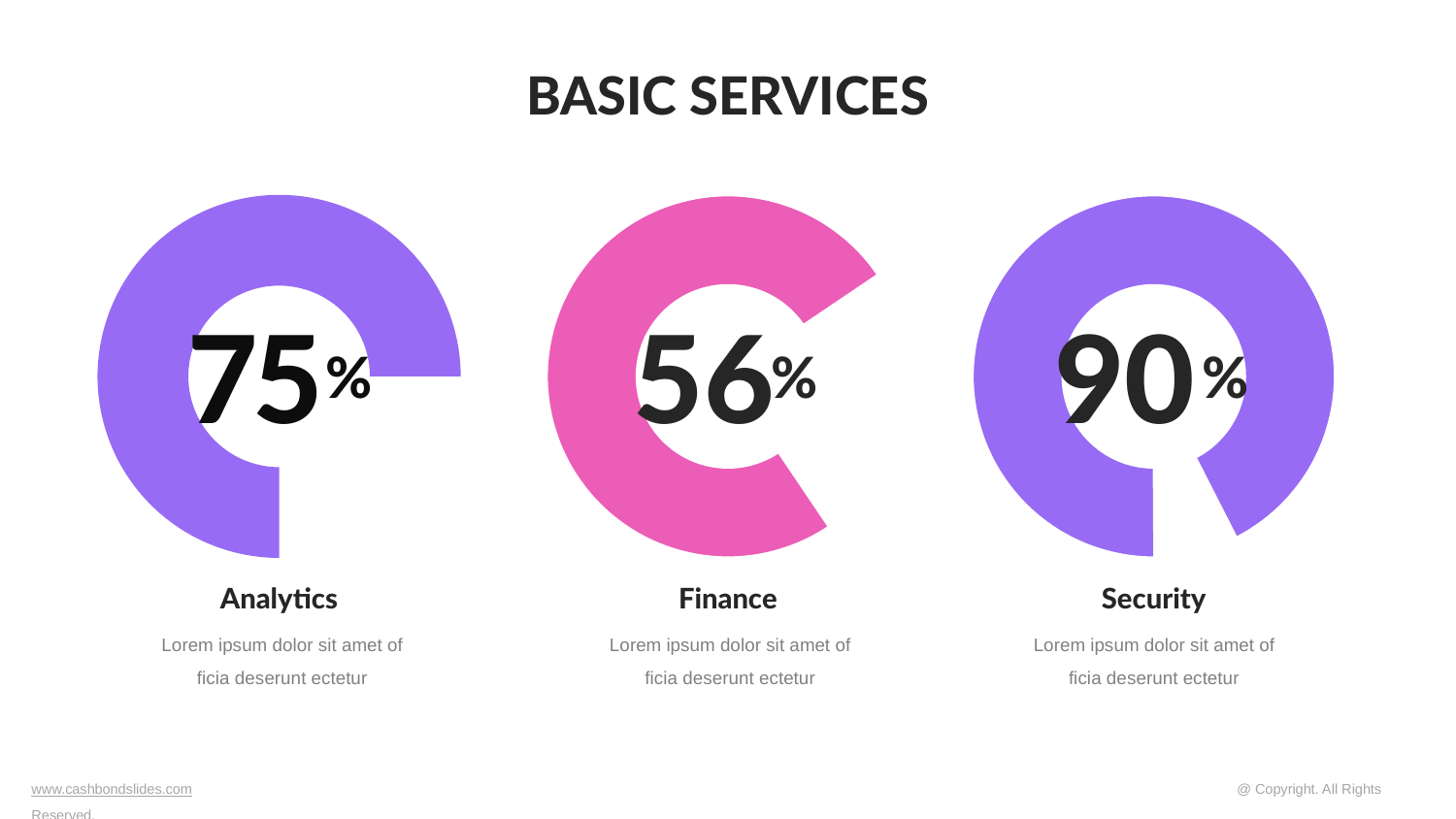

BASIC SERVICES

### Chart

| Category | Sales |
|---|---|
| 1st Qtr | 3.0 |
| 2st Qtr | 9.0 |

### Chart

| Category | Sales |
|---|---|
| 1st Qtr | 3.0 |
| 2st Qtr | 9.0 |

### Chart

| Category | Sales |
|---|---|
| 1st Qtr | 2.0 |
| 2st Qtr | 25.0 |
75
%
56
%
90
%
Analytics
Finance
Security
Lorem ipsum dolor sit amet of ficia deserunt ectetur
Lorem ipsum dolor sit amet of ficia deserunt ectetur
Lorem ipsum dolor sit amet of ficia deserunt ectetur
www.cashbondslides.com	                                                                                                			                                                @ Copyright. All Rights Reserved.